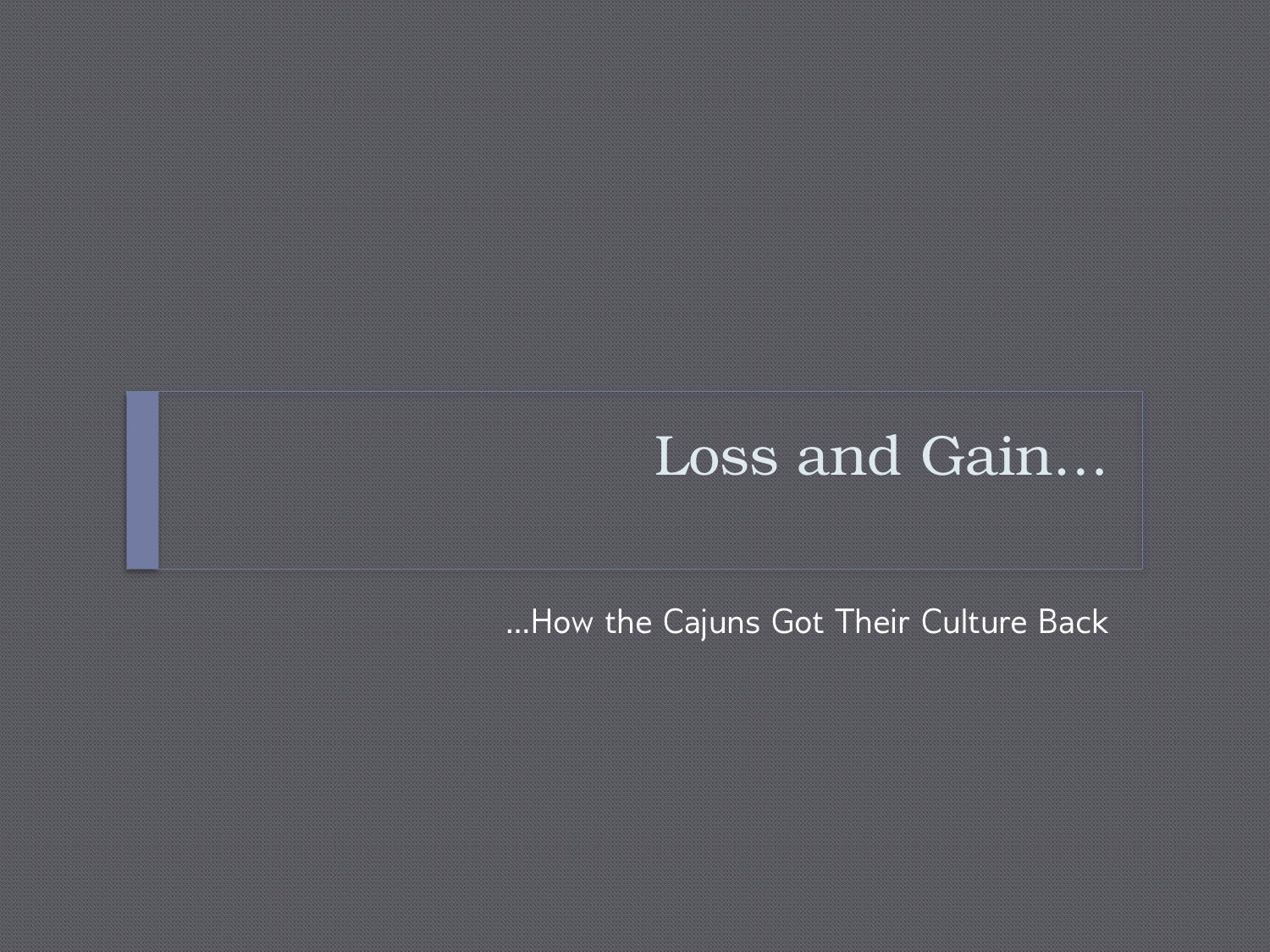

# Loss and Gain…
…How the Cajuns Got Their Culture Back